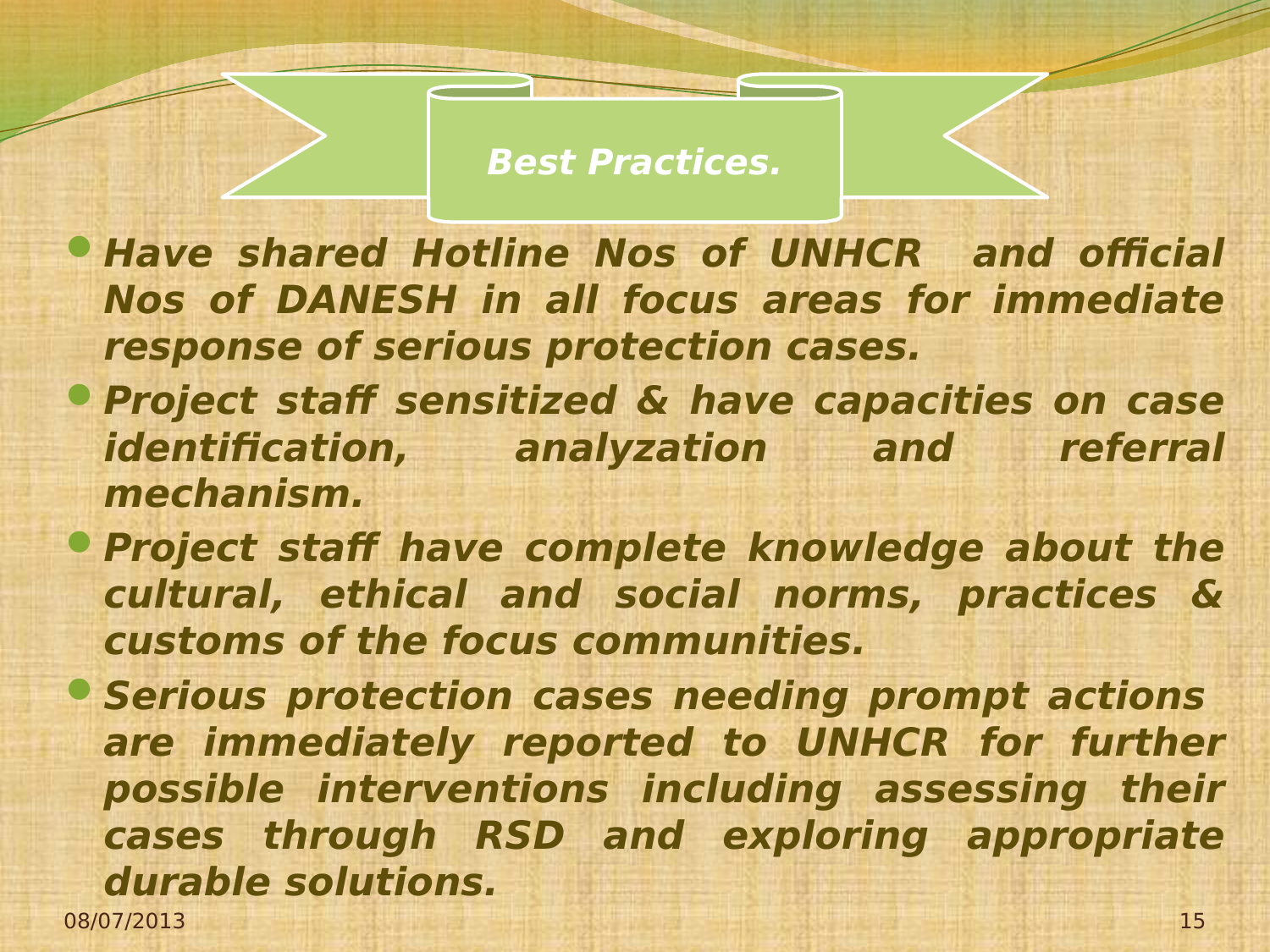

Best Practices.
Have shared Hotline Nos of UNHCR  and official Nos of DANESH in all focus areas for immediate response of serious protection cases.
Project staff sensitized & have capacities on case identification, analyzation and referral mechanism.
Project staff have complete knowledge about the cultural, ethical and social norms, practices & customs of the focus communities.
Serious protection cases needing prompt actions  are immediately reported to UNHCR for further possible interventions including assessing their cases through RSD and exploring appropriate durable solutions.

08/07/2013
15